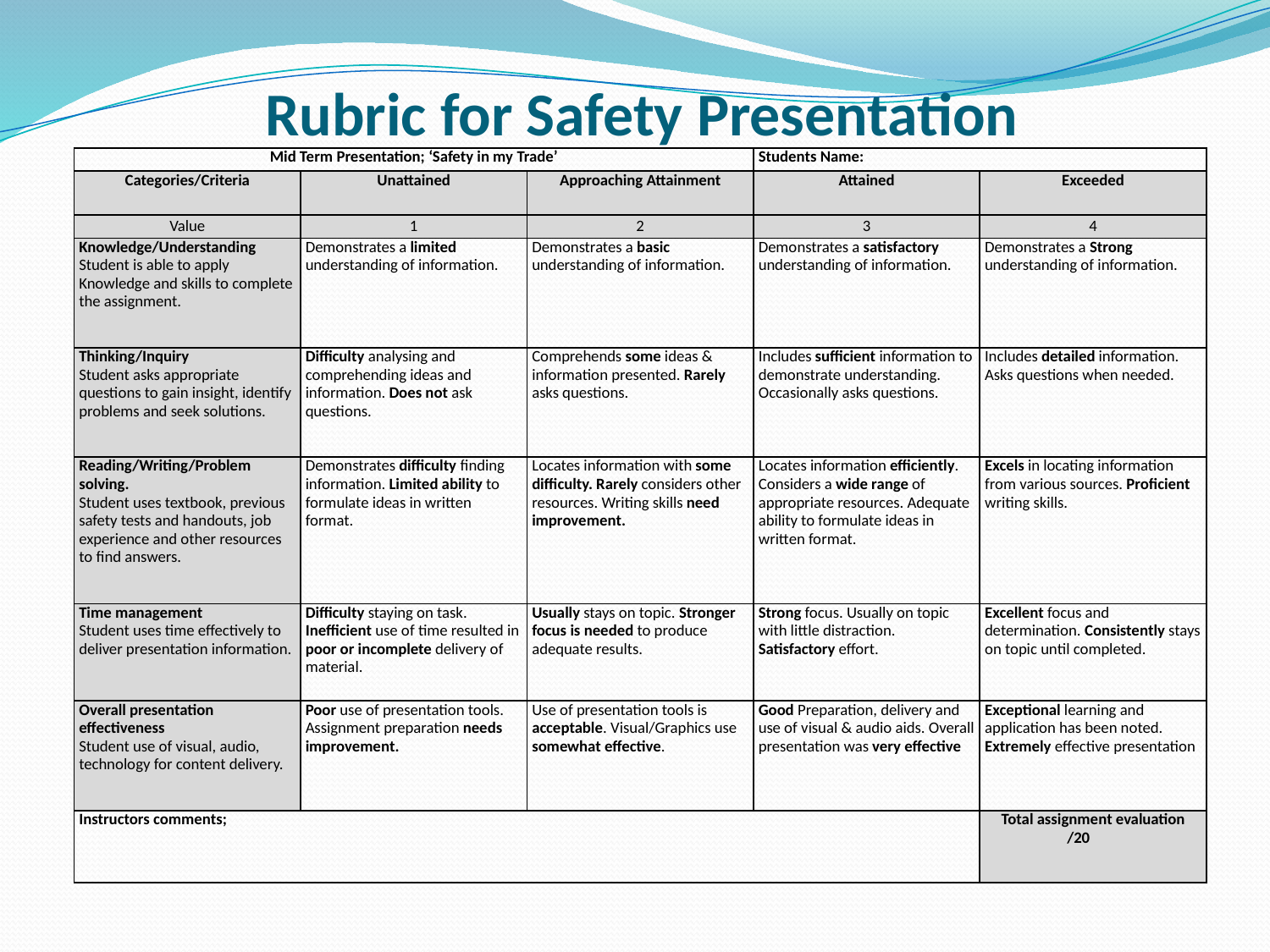

# Rubric for Safety Presentation
| Mid Term Presentation; ‘Safety in my Trade’ |  |  | Students Name: |  |
| --- | --- | --- | --- | --- |
| Categories/Criteria | Unattained | Approaching Attainment | Attained | Exceeded |
| Value | 1 | 2 | 3 | 4 |
| Knowledge/Understanding Student is able to apply Knowledge and skills to complete the assignment. | Demonstrates a limited understanding of information. | Demonstrates a basic understanding of information. | Demonstrates a satisfactory understanding of information. | Demonstrates a Strong understanding of information. |
| Thinking/Inquiry Student asks appropriate questions to gain insight, identify problems and seek solutions. | Difficulty analysing and comprehending ideas and information. Does not ask questions. | Comprehends some ideas & information presented. Rarely asks questions. | Includes sufficient information to demonstrate understanding. Occasionally asks questions. | Includes detailed information. Asks questions when needed. |
| Reading/Writing/Problem solving. Student uses textbook, previous safety tests and handouts, job experience and other resources to find answers. | Demonstrates difficulty finding information. Limited ability to formulate ideas in written format. | Locates information with some difficulty. Rarely considers other resources. Writing skills need improvement. | Locates information efficiently. Considers a wide range of appropriate resources. Adequate ability to formulate ideas in written format. | Excels in locating information from various sources. Proficient writing skills. |
| Time management Student uses time effectively to deliver presentation information. | Difficulty staying on task. Inefficient use of time resulted in poor or incomplete delivery of material. | Usually stays on topic. Stronger focus is needed to produce adequate results. | Strong focus. Usually on topic with little distraction. Satisfactory effort. | Excellent focus and determination. Consistently stays on topic until completed. |
| Overall presentation effectiveness Student use of visual, audio, technology for content delivery. | Poor use of presentation tools. Assignment preparation needs improvement. | Use of presentation tools is acceptable. Visual/Graphics use somewhat effective. | Good Preparation, delivery and use of visual & audio aids. Overall presentation was very effective | Exceptional learning and application has been noted. Extremely effective presentation |
| Instructors comments; |  |  |  | Total assignment evaluation /20 |